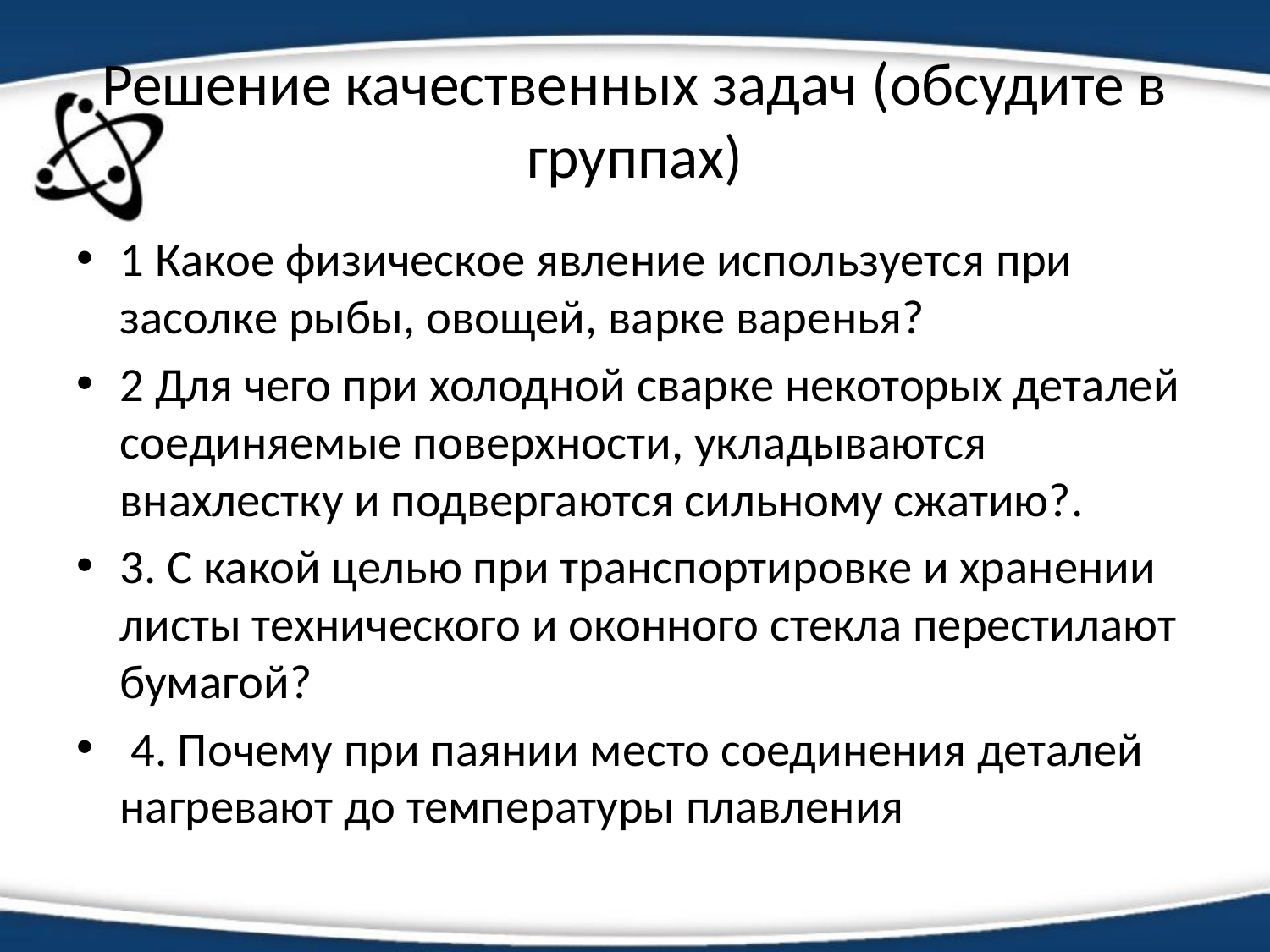

# Решение качественных задач (обсудите в группах)
1 Какое физическое явление используется при засолке рыбы, овощей, варке варенья?
2 Для чего при холодной сварке некоторых деталей соединяемые поверхности, укладываются внахлестку и подвергаются сильному сжатию?.
3. С какой целью при транспортировке и хранении листы технического и оконного стекла перестилают бумагой?
 4. Почему при паянии место соединения деталей нагревают до температуры плавления